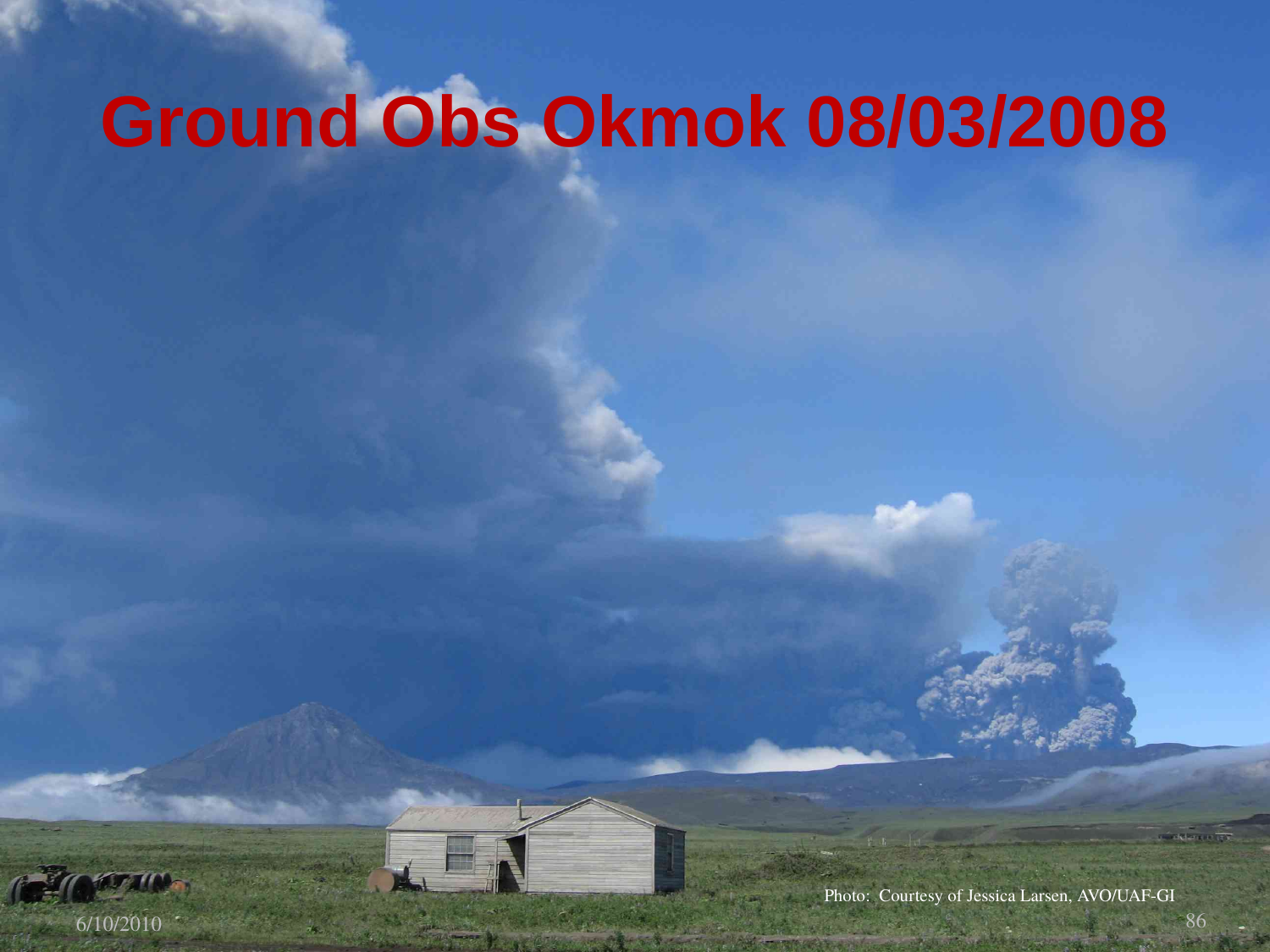

# Ground Obs Okmok 08/03/2008
Photo:  Courtesy of Jessica Larsen, AVO/UAF-GI
6/10/2010
86